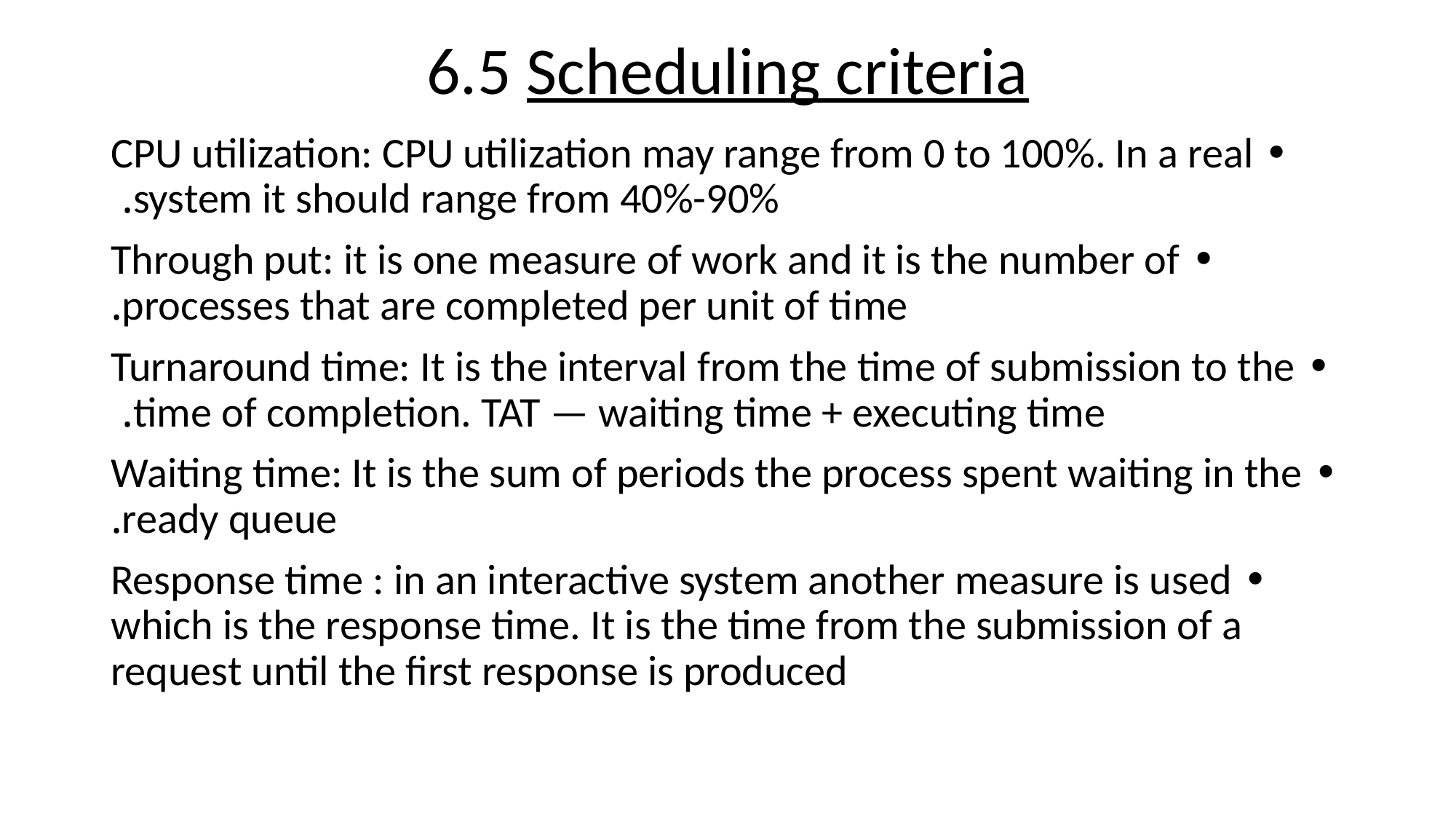

# 6.5 Scheduling criteria

 • CPU utilization: CPU utilization may range from 0 to 100%. In a real system it should range from 40%-90%.
 • Through put: it is one measure of work and it is the number of processes that are completed per unit of time.
 • Turnaround time: It is the interval from the time of submission to the time of completion. TAT — waiting time + executing time.
• Waiting time: It is the sum of periods the process spent waiting in the ready queue.
• Response time : in an interactive system another measure is used which is the response time. It is the time from the submission of a request until the first response is produced